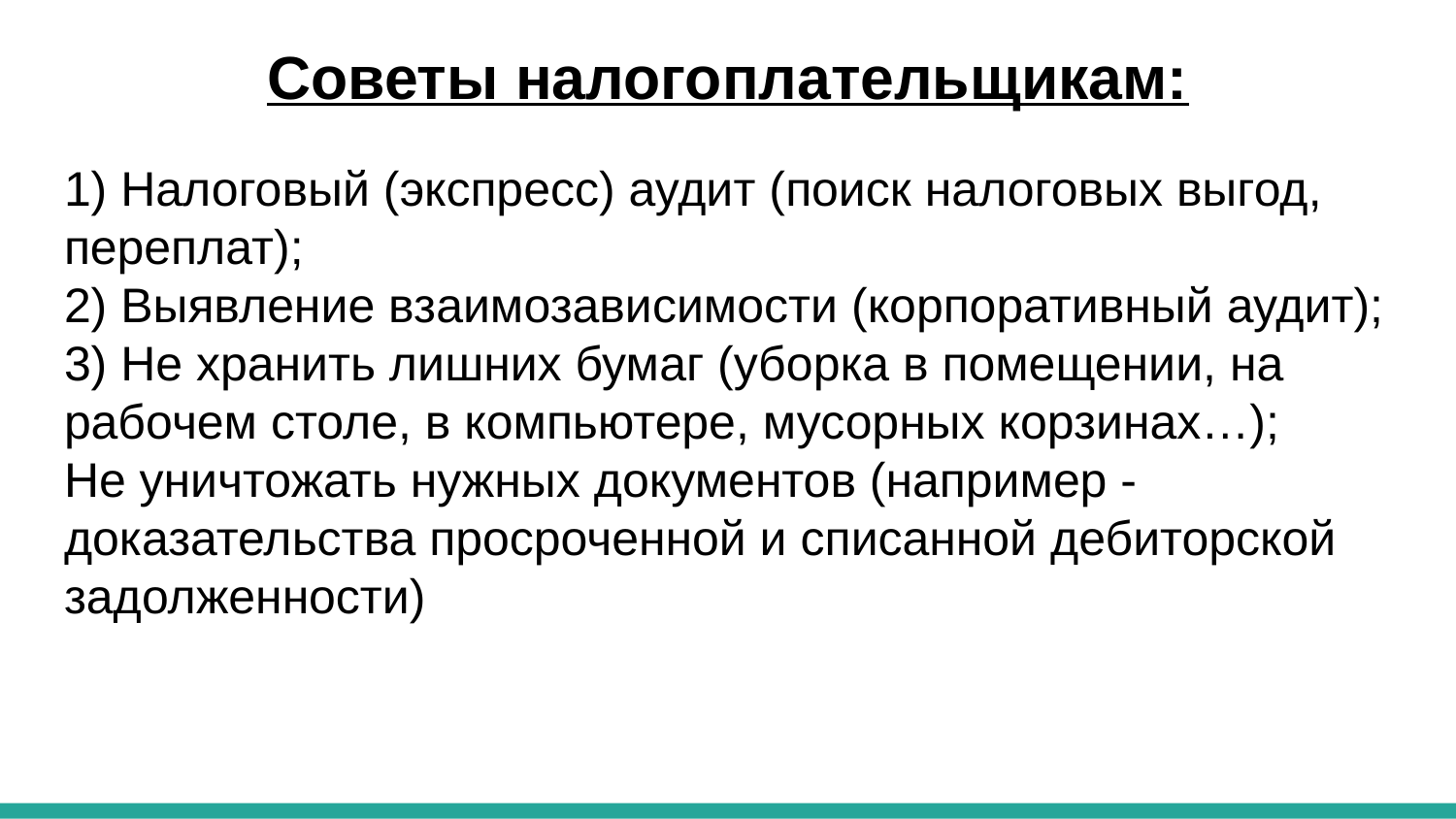

# Советы налогоплательщикам:
1) Налоговый (экспресс) аудит (поиск налоговых выгод, переплат);
2) Выявление взаимозависимости (корпоративный аудит);
3) Не хранить лишних бумаг (уборка в помещении, на рабочем столе, в компьютере, мусорных корзинах…);
Не уничтожать нужных документов (например - доказательства просроченной и списанной дебиторской задолженности)